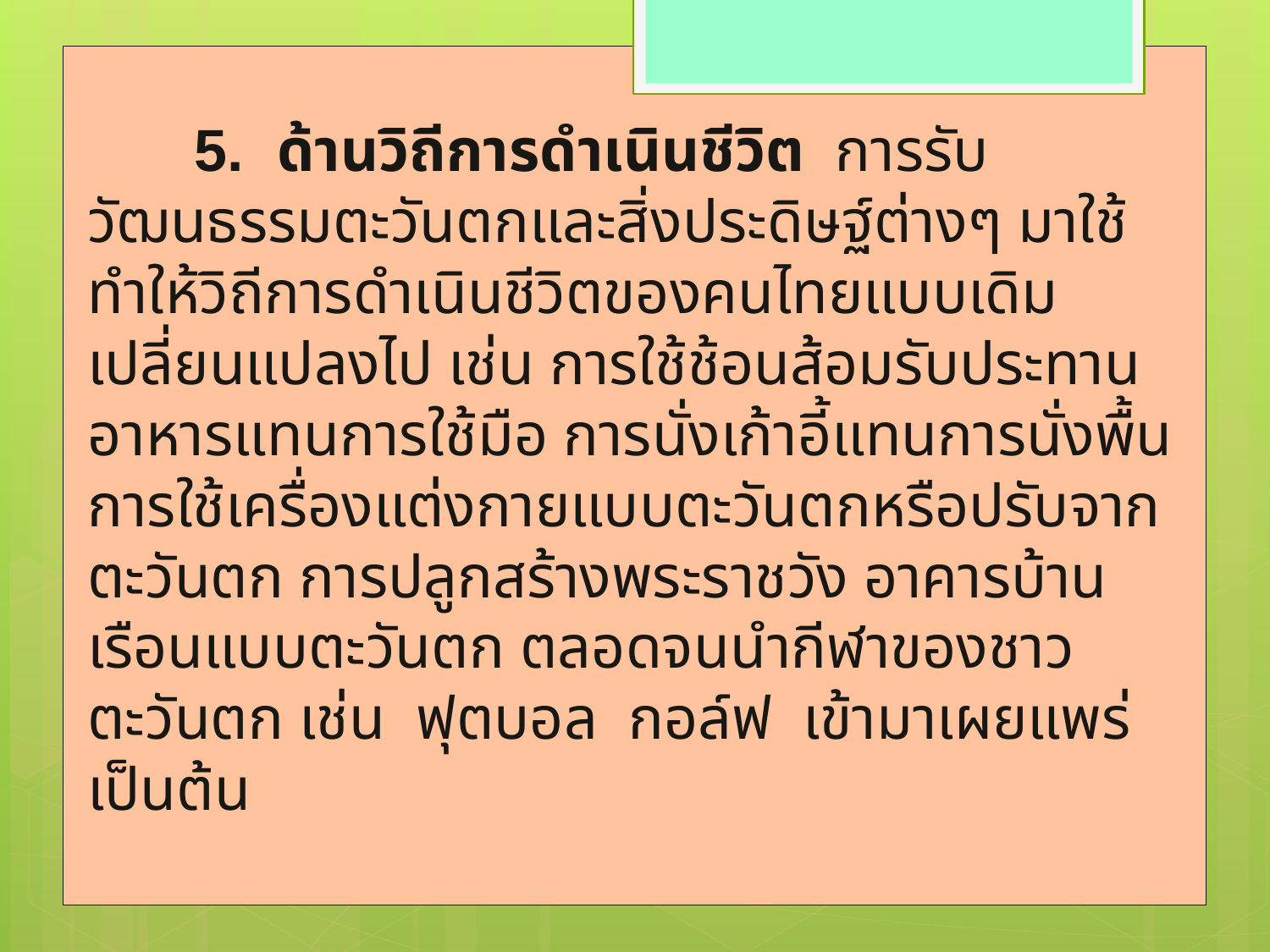

5.  ด้านวิถีการดำเนินชีวิต  การรับวัฒนธรรมตะวันตกและสิ่งประดิษฐ์ต่างๆ มาใช้ ทำให้วิถีการดำเนินชีวิตของคนไทยแบบเดิมเปลี่ยนแปลงไป เช่น การใช้ช้อนส้อมรับประทานอาหารแทนการใช้มือ การนั่งเก้าอี้แทนการนั่งพื้น การใช้เครื่องแต่งกายแบบตะวันตกหรือปรับจากตะวันตก การปลูกสร้างพระราชวัง อาคารบ้านเรือนแบบตะวันตก ตลอดจนนำกีฬาของชาวตะวันตก เช่น  ฟุตบอล  กอล์ฟ  เข้ามาเผยแพร่  เป็นต้น